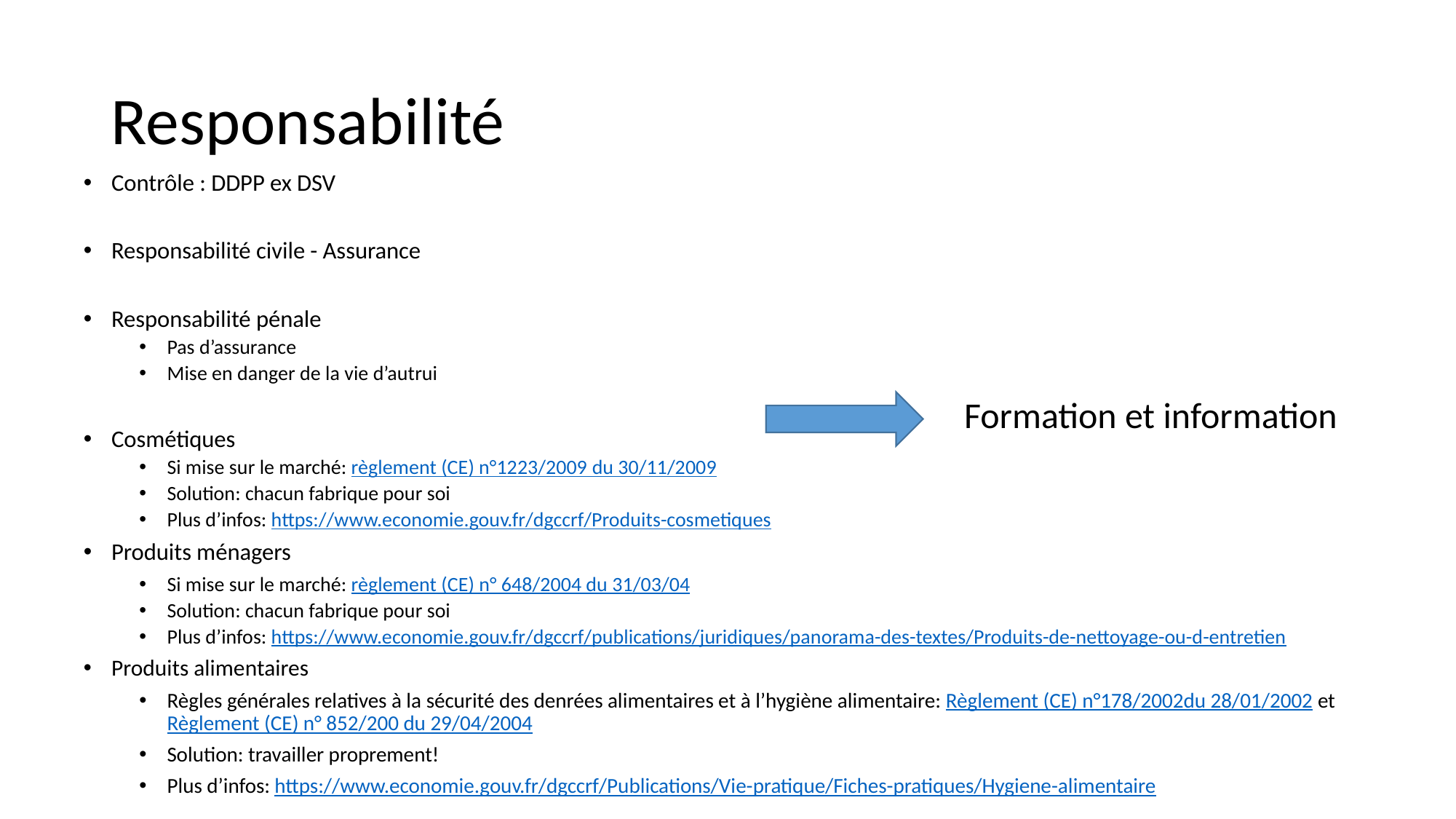

# Responsabilité
Contrôle : DDPP ex DSV

Responsabilité civile - Assurance

Responsabilité pénale
Pas d’assurance
Mise en danger de la vie d’autrui

Cosmétiques
Si mise sur le marché: règlement (CE) n°1223/2009 du 30/11/2009
Solution: chacun fabrique pour soi
Plus d’infos: https://www.economie.gouv.fr/dgccrf/Produits-cosmetiques
Produits ménagers
Si mise sur le marché: règlement (CE) n° 648/2004 du 31/03/04
Solution: chacun fabrique pour soi
Plus d’infos: https://www.economie.gouv.fr/dgccrf/publications/juridiques/panorama-des-textes/Produits-de-nettoyage-ou-d-entretien
Produits alimentaires
Règles générales relatives à la sécurité des denrées alimentaires et à l’hygiène alimentaire: Règlement (CE) n°178/2002du 28/01/2002 et Règlement (CE) n° 852/200 du 29/04/2004
Solution: travailler proprement!
Plus d’infos: https://www.economie.gouv.fr/dgccrf/Publications/Vie-pratique/Fiches-pratiques/Hygiene-alimentaire

Formation et information